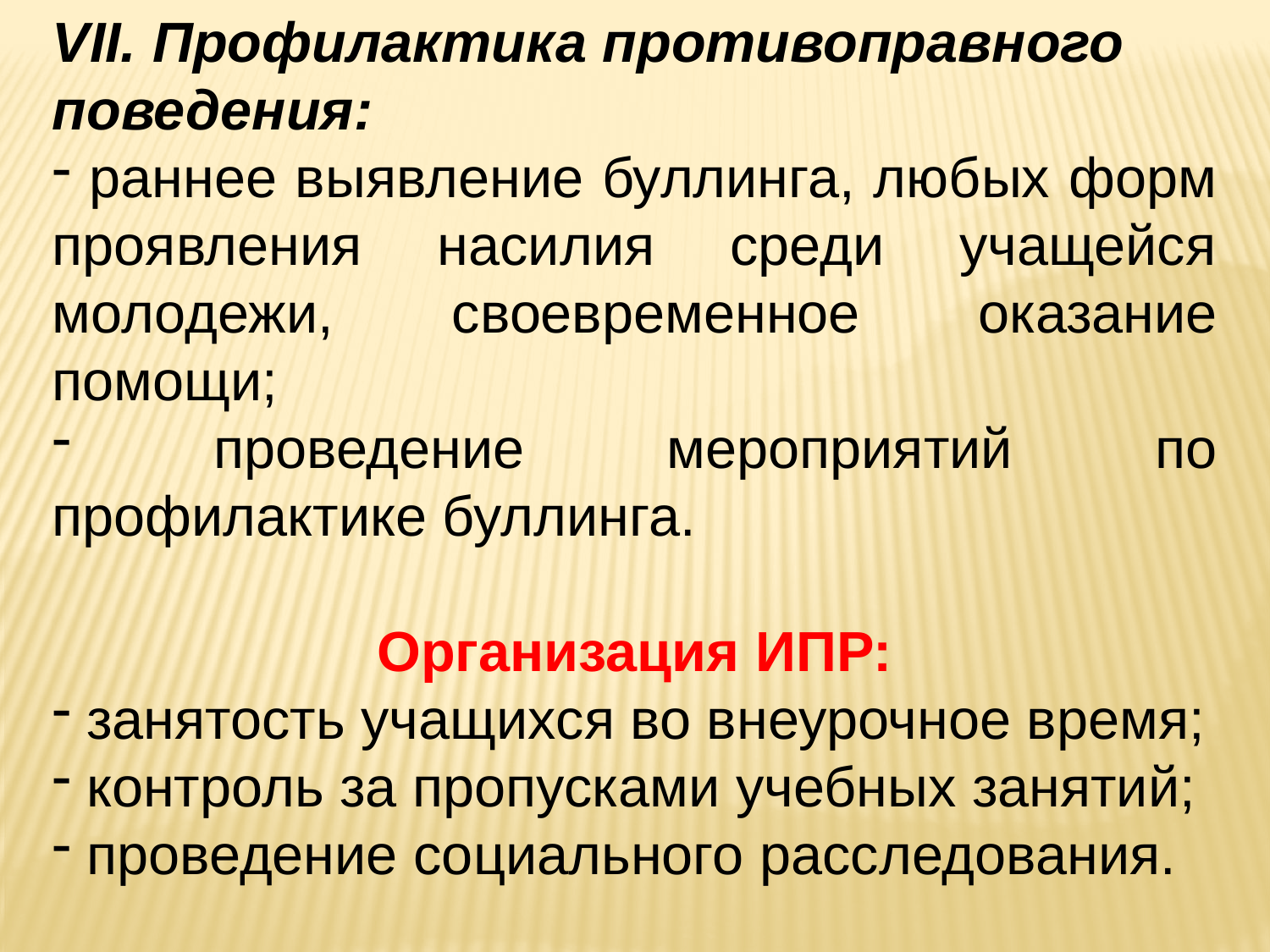

VII. Профилактика противоправного поведения:
 раннее выявление буллинга, любых форм проявления насилия среди учащейся молодежи, своевременное оказание помощи;
 проведение мероприятий по профилактике буллинга.

Организация ИПР:
 занятость учащихся во внеурочное время;
 контроль за пропусками учебных занятий;
 проведение социального расследования.